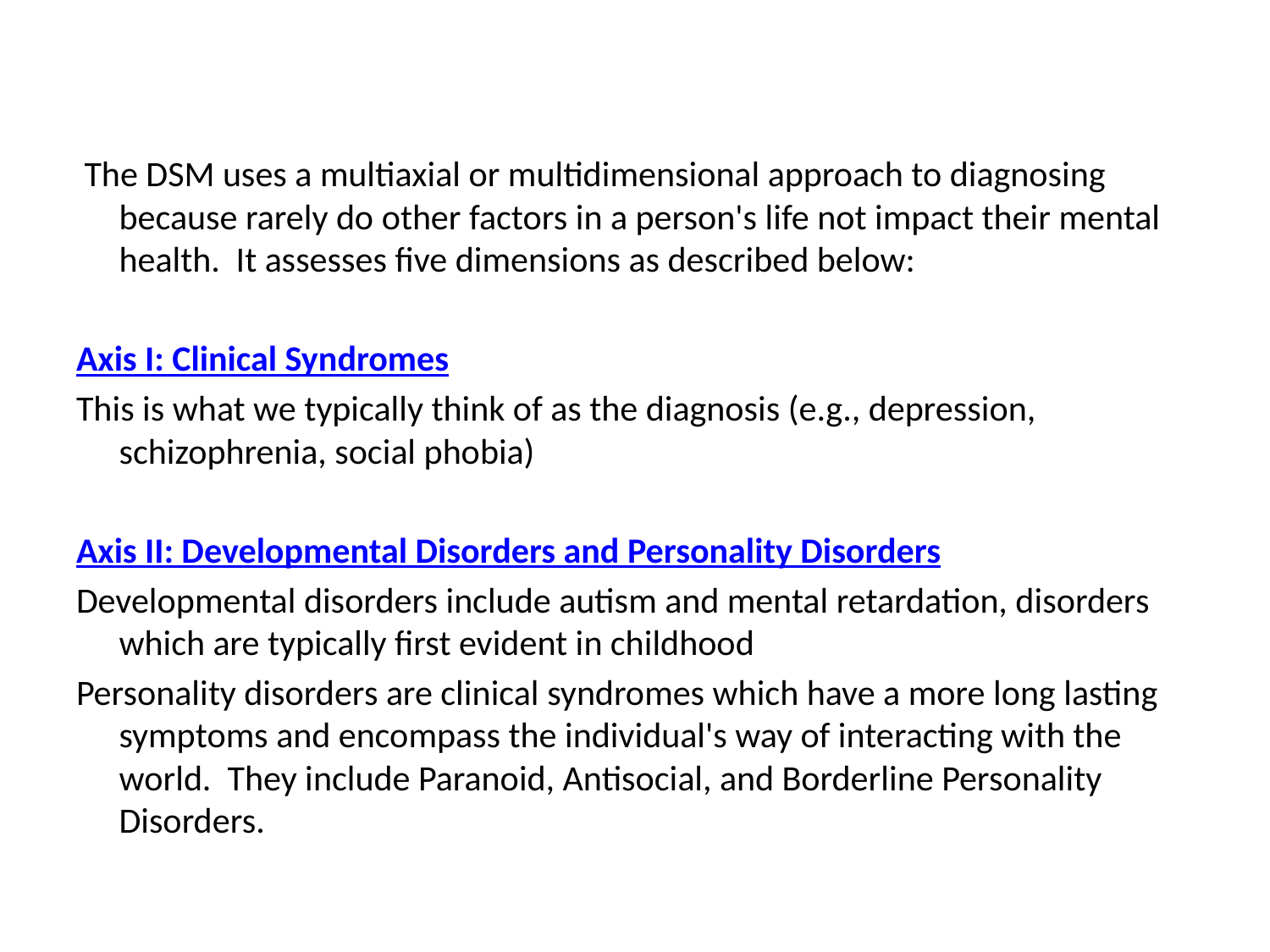

The DSM uses a multiaxial or multidimensional approach to diagnosing because rarely do other factors in a person's life not impact their mental health.  It assesses five dimensions as described below:

Axis I: Clinical Syndromes
This is what we typically think of as the diagnosis (e.g., depression, schizophrenia, social phobia)

Axis II: Developmental Disorders and Personality Disorders
Developmental disorders include autism and mental retardation, disorders which are typically first evident in childhood
Personality disorders are clinical syndromes which have a more long lasting symptoms and encompass the individual's way of interacting with the world.  They include Paranoid, Antisocial, and Borderline Personality Disorders.